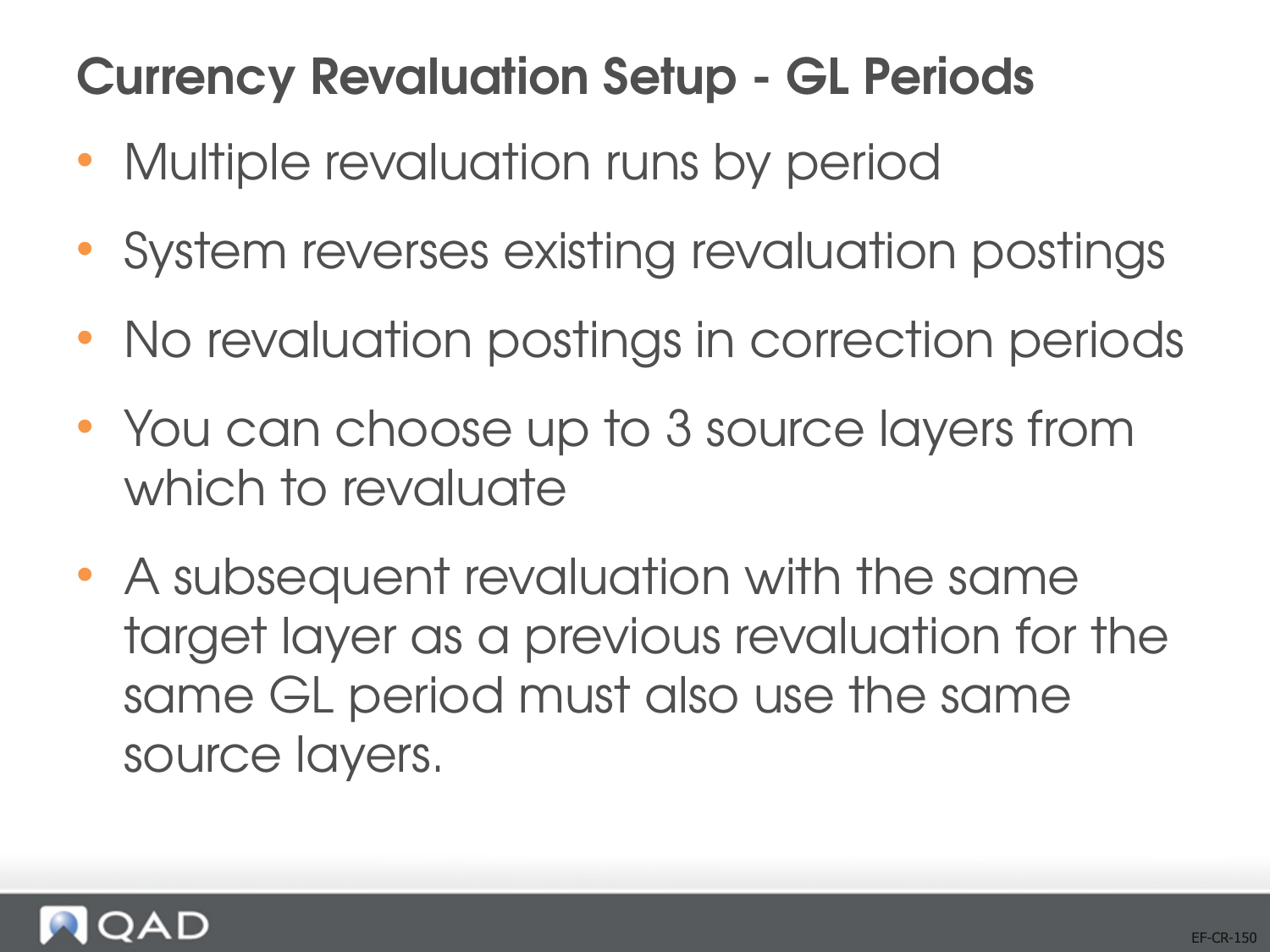

# Currency Revaluation Setup - GL Periods
Multiple revaluation runs by period
System reverses existing revaluation postings
No revaluation postings in correction periods
You can choose up to 3 source layers from which to revaluate
A subsequent revaluation with the same target layer as a previous revaluation for the same GL period must also use the same source layers.

EF-CR-150